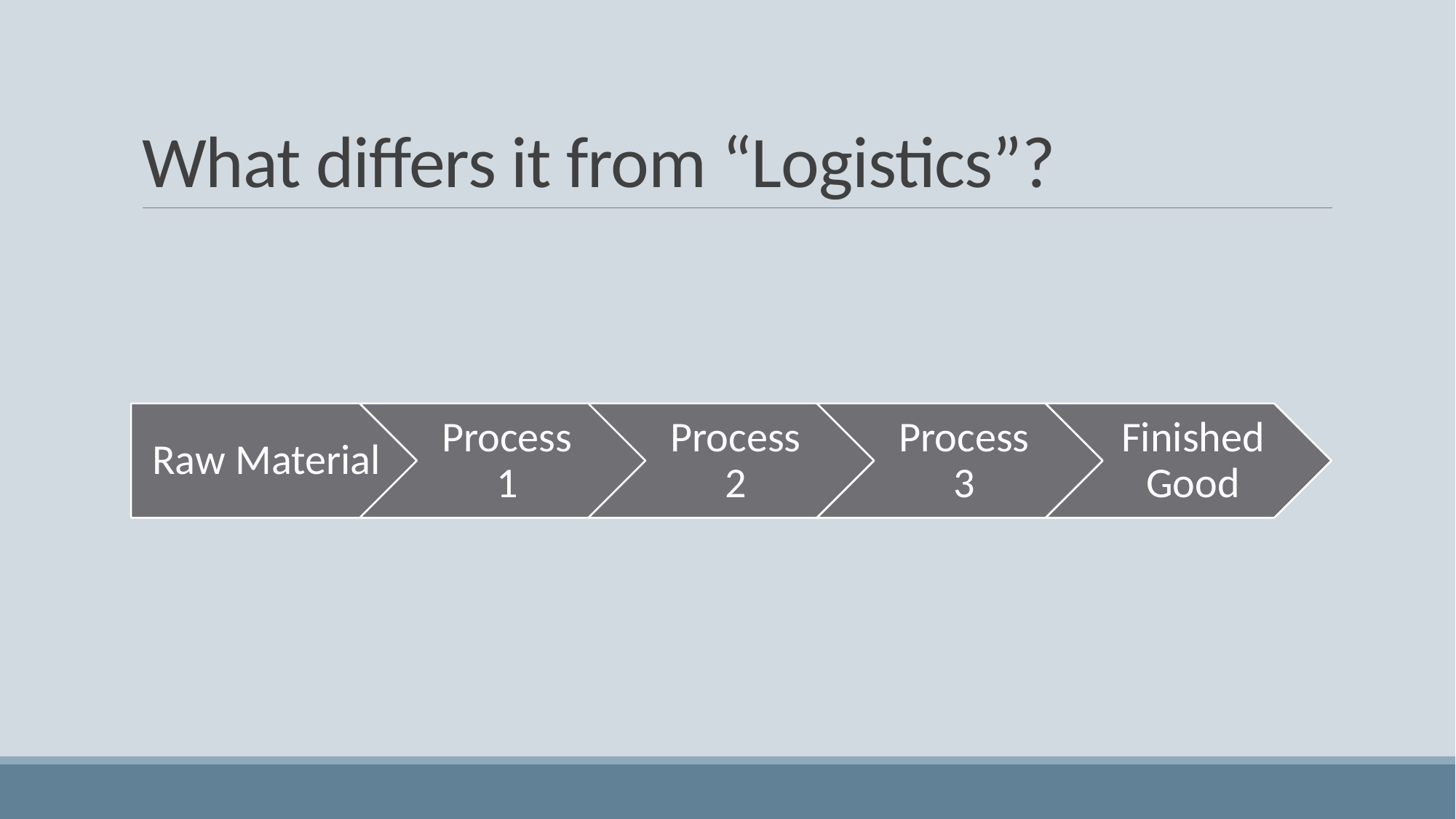

# What differs it from “Logistics”?
Raw Material
Process 1
Process 2
Process 3
Finished Good